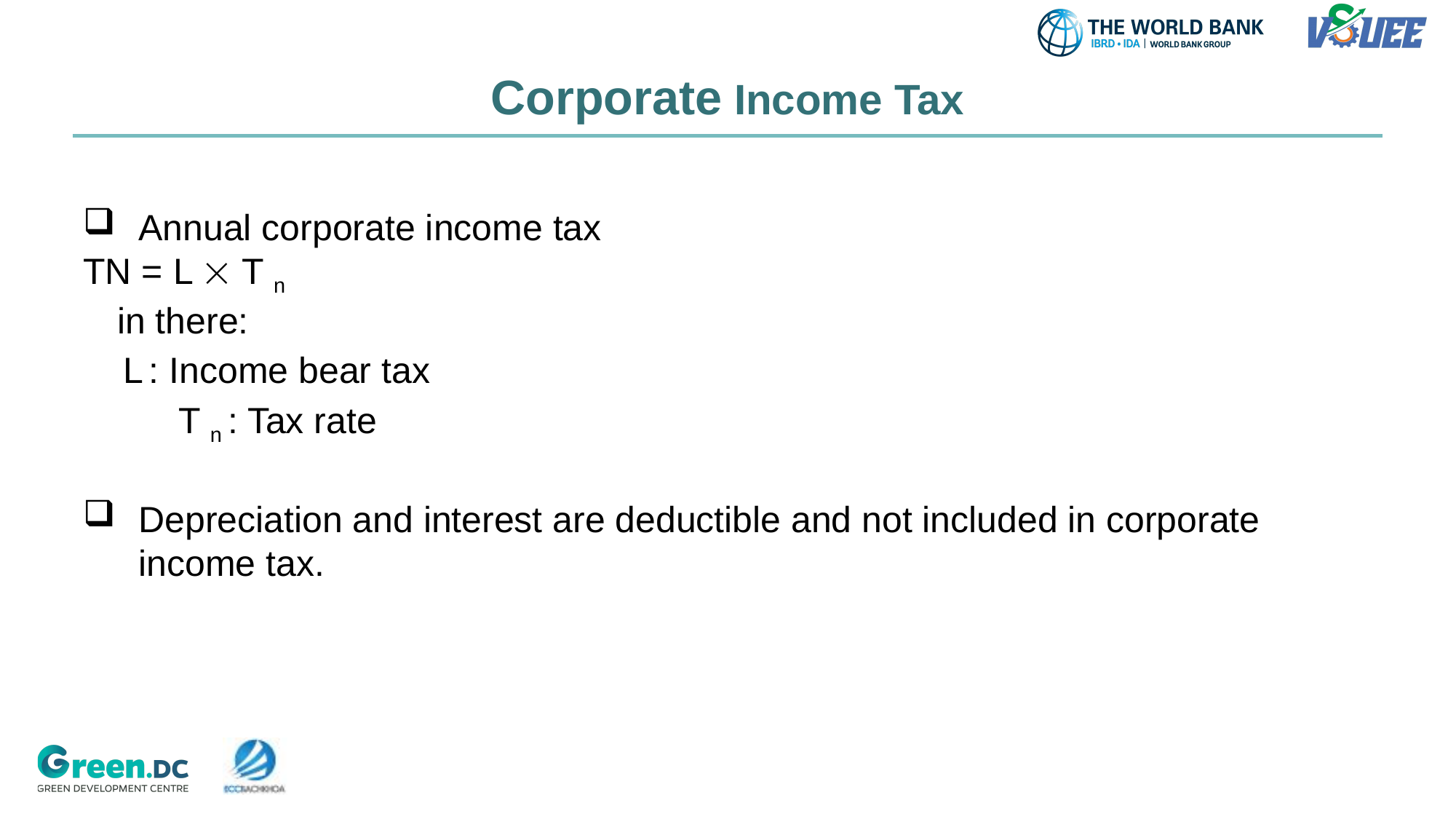

# Corporate Income Tax
Annual corporate income tax
TN = L × T n
  in there:
   L : Income bear tax
T n : Tax rate

Depreciation and interest are deductible and not included in corporate income tax.